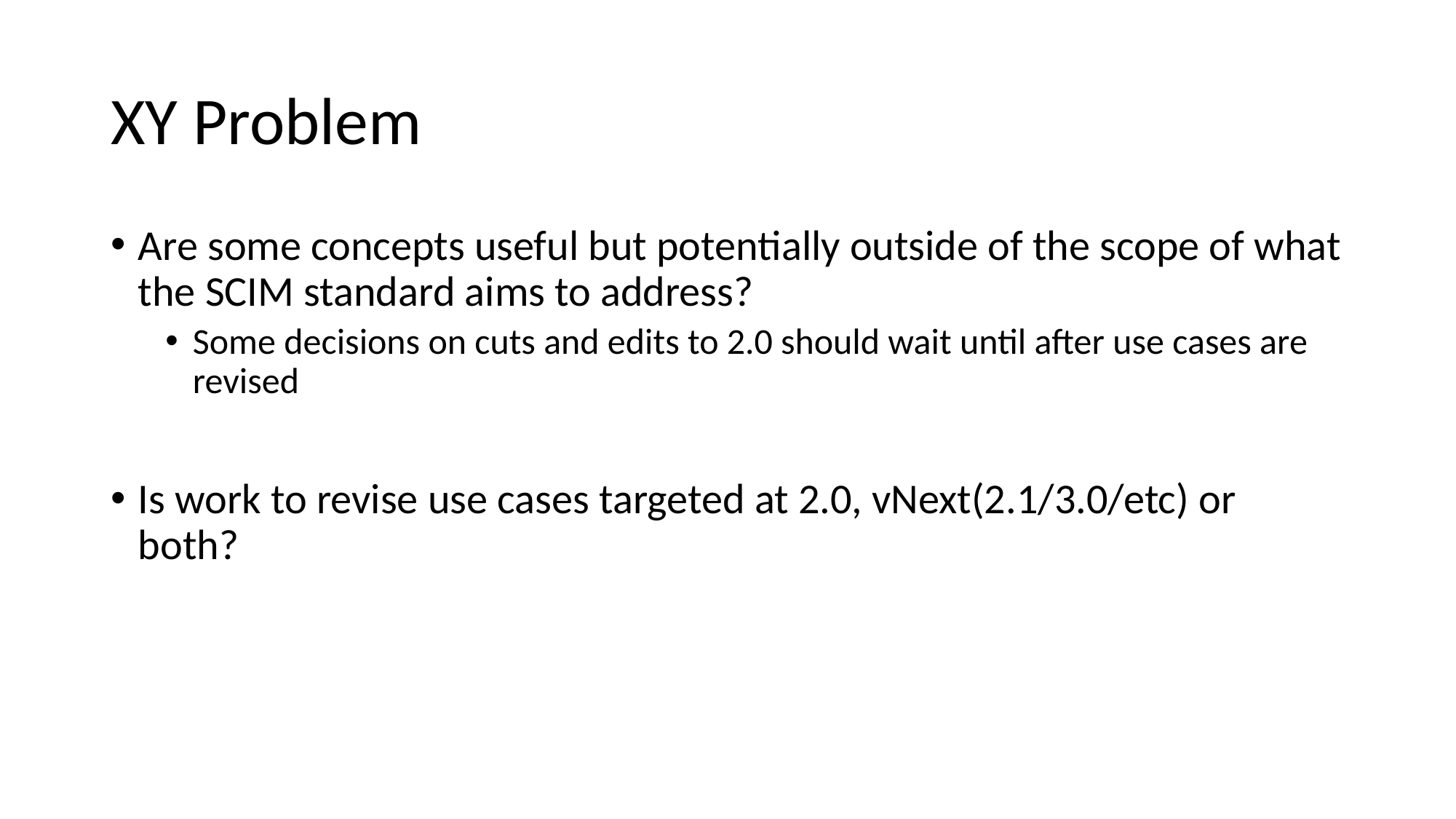

# XY Problem
Are some concepts useful but potentially outside of the scope of what the SCIM standard aims to address?
Some decisions on cuts and edits to 2.0 should wait until after use cases are revised

Is work to revise use cases targeted at 2.0, vNext(2.1/3.0/etc) or both?